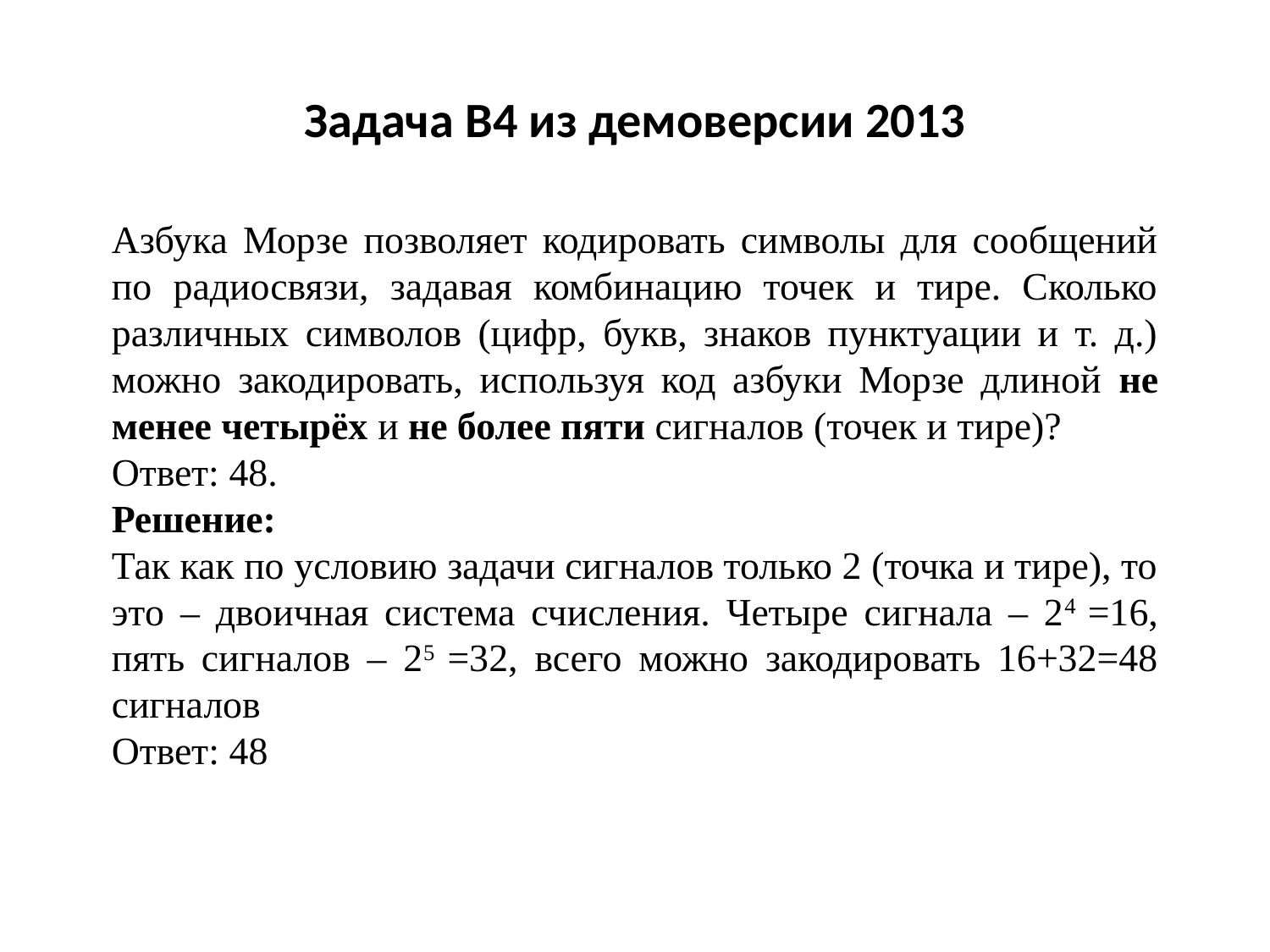

# Задача B4 из демоверсии 2013
Азбука Морзе позволяет кодировать символы для сообщений по радиосвязи, задавая комбинацию точек и тире. Сколько различных символов (цифр, букв, знаков пунктуации и т. д.) можно закодировать, используя код азбуки Морзе длиной не менее четырёх и не более пяти сигналов (точек и тире)?
Ответ: 48.
Решение:
Так как по условию задачи сигналов только 2 (точка и тире), то это – двоичная система счисления. Четыре сигнала – 24 =16, пять сигналов – 25 =32, всего можно закодировать 16+32=48 сигналов
Ответ: 48